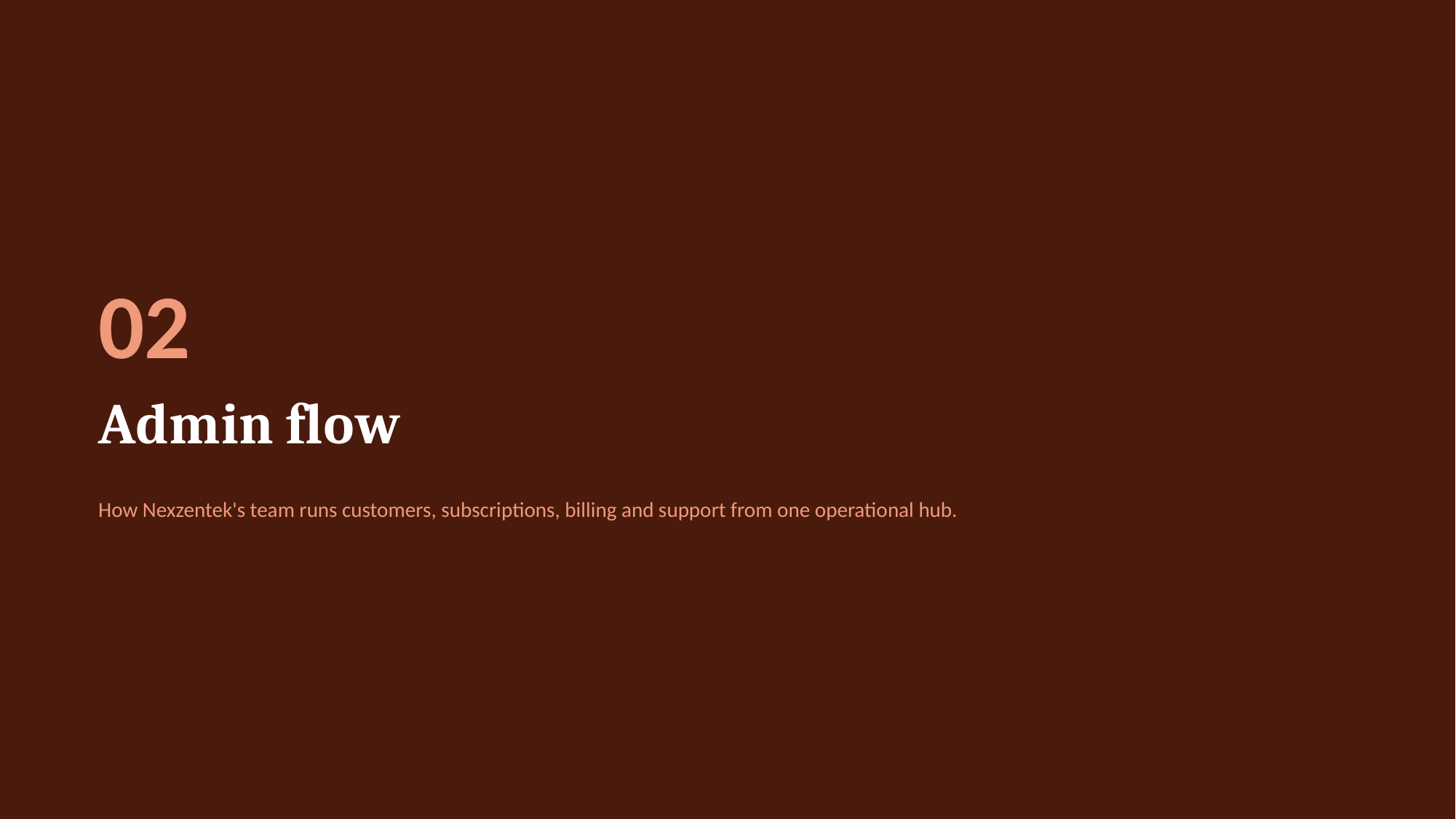

02
Admin flow
How Nexzentek's team runs customers, subscriptions, billing and support from one operational hub.